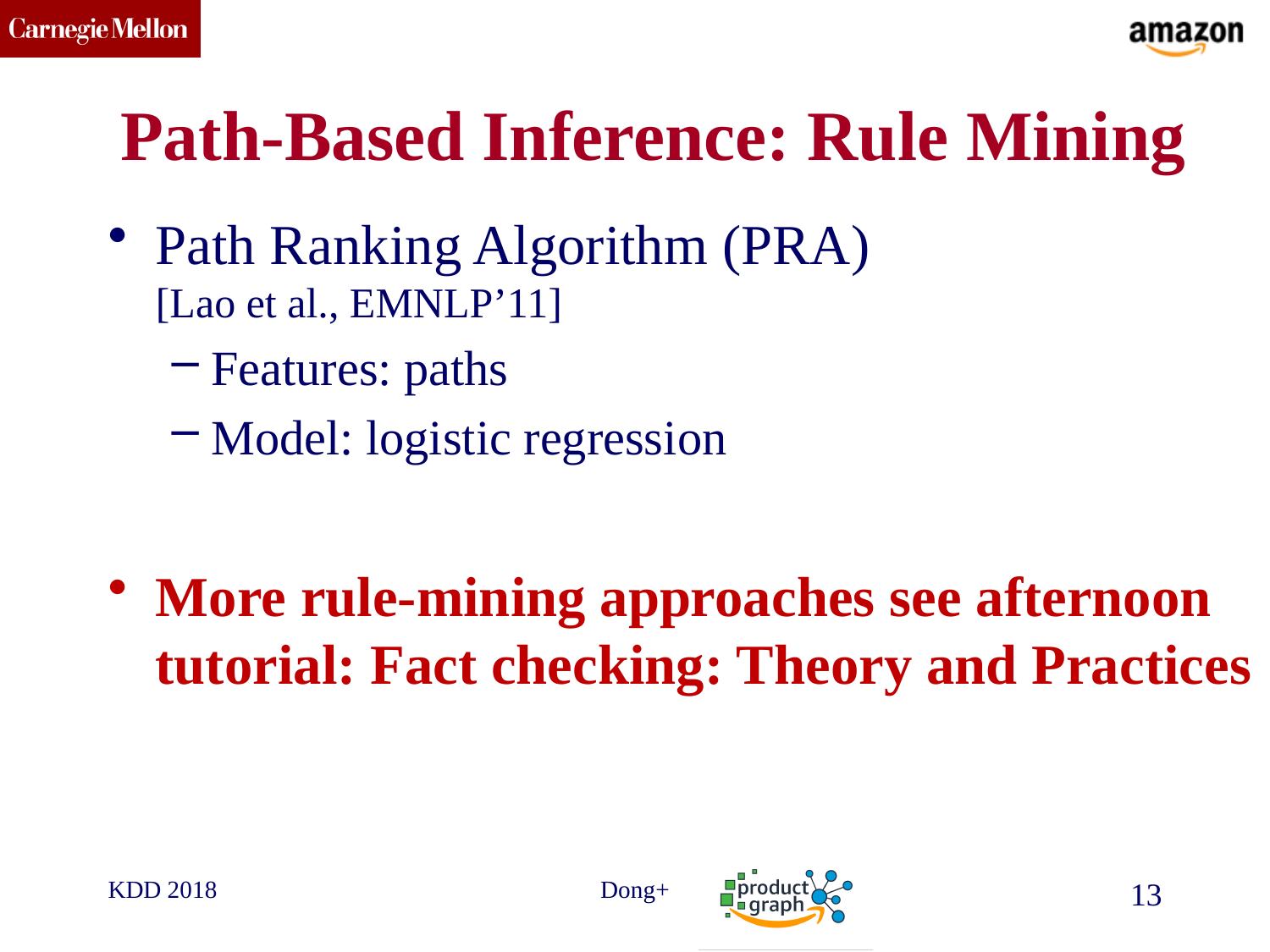

# Path-Based Inference: Rule Mining
Path Ranking Algorithm (PRA)
[Lao et al., EMNLP’11]
Features: paths
Model: logistic regression

More rule-mining approaches see afternoon tutorial: Fact checking: Theory and Practices

KDD 2018
Dong+
13